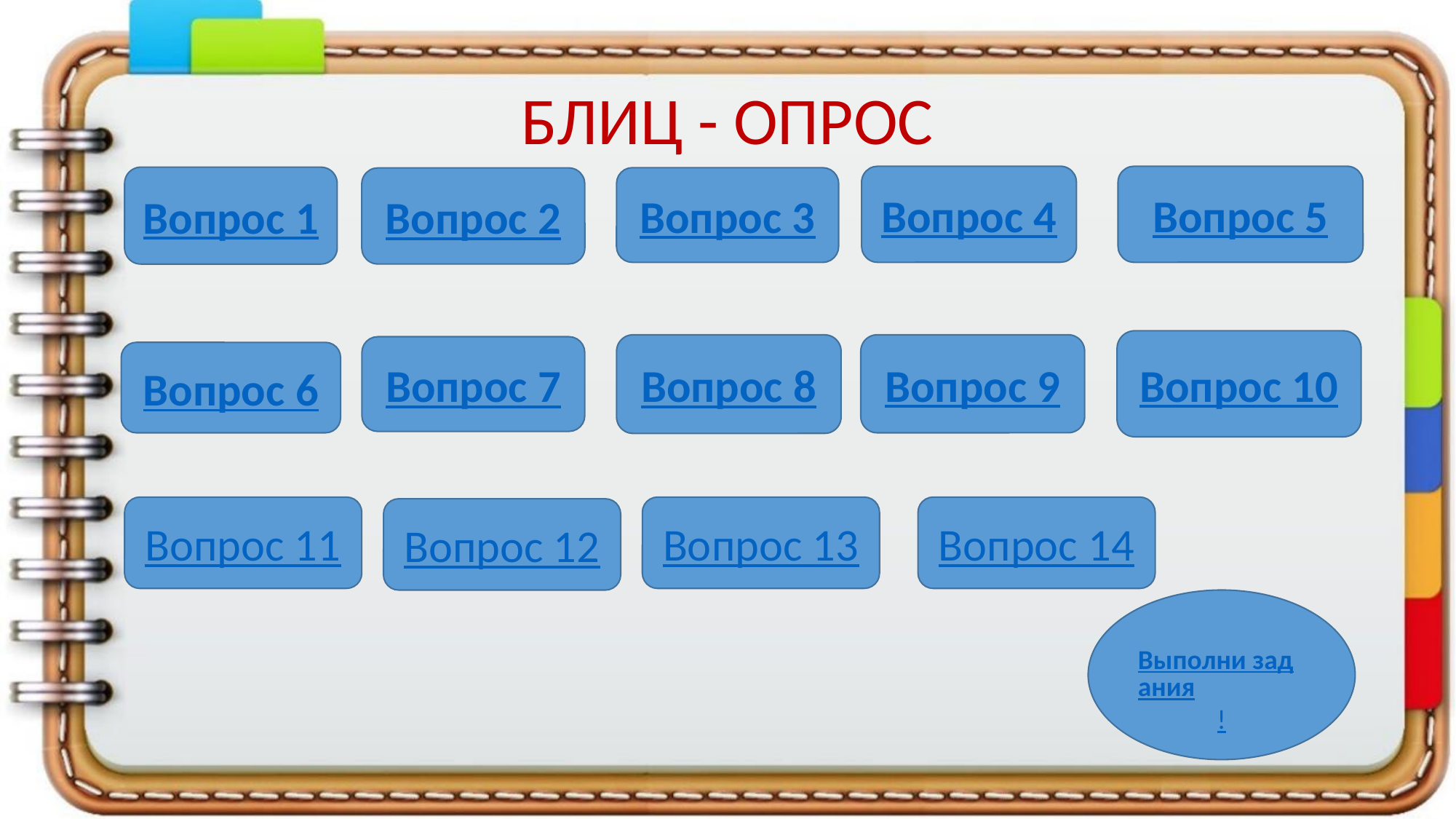

# БЛИЦ - ОПРОС
Вопрос 4
Вопрос 5
Вопрос 1
Вопрос 3
Вопрос 2
Вопрос 10
Вопрос 8
Вопрос 9
Вопрос 7
Вопрос 6
Вопрос 13
Вопрос 14
Вопрос 11
Вопрос 12
Выполни задания!